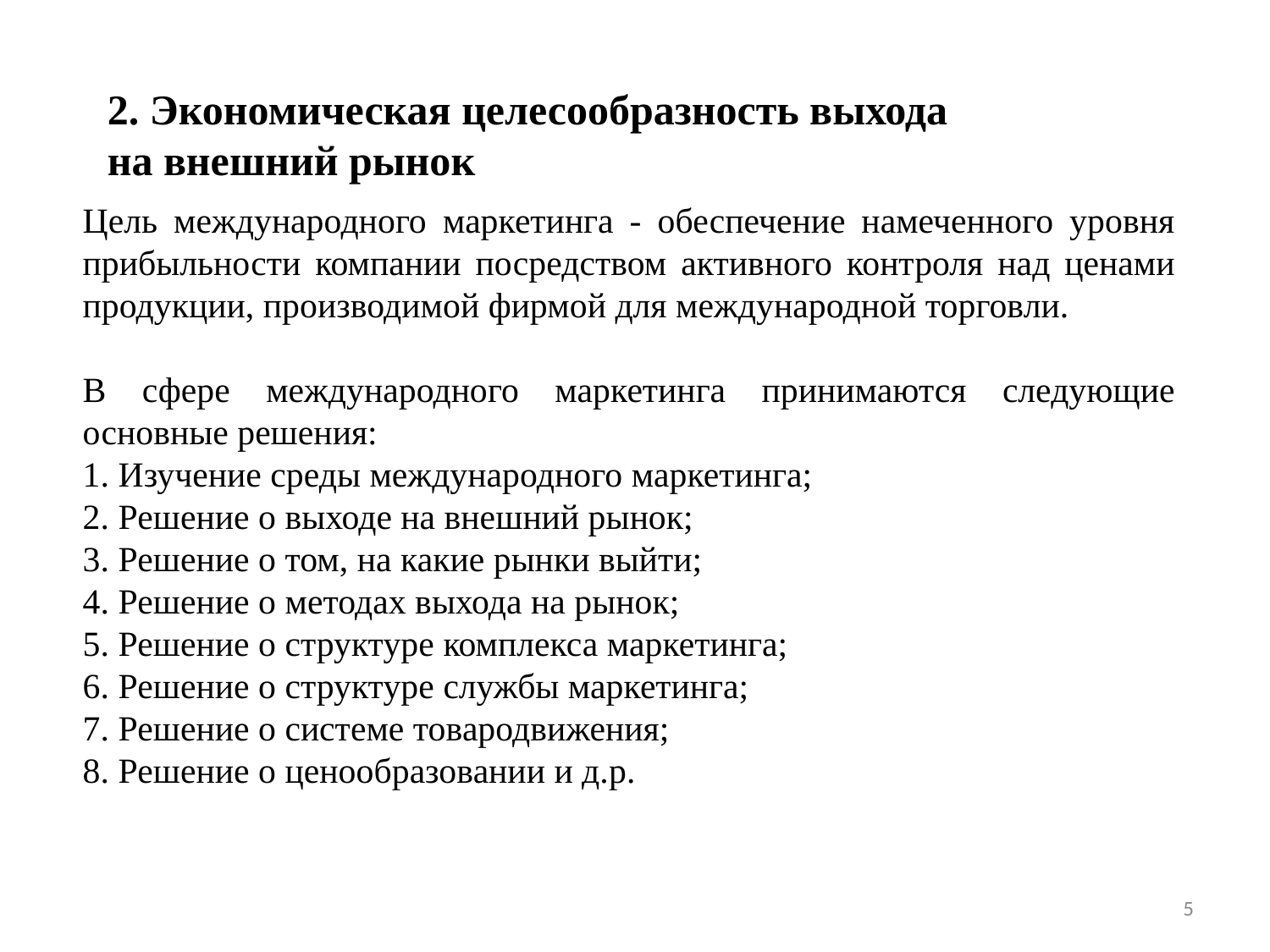

2. Экономическая целесообразность выхода
на внешний рынок
Цель международного маркетинга - обеспечение намеченного уровня прибыльности компании посредством активного контроля над ценами продукции, производимой фирмой для международной торговли.

В сфере международного маркетинга принимаются следующие основные решения:
1. Изучение среды международного маркетинга;
2. Решение о выходе на внешний рынок;
3. Решение о том, на какие рынки выйти;
4. Решение о методах выхода на рынок;
5. Решение о структуре комплекса маркетинга;
6. Решение о структуре службы маркетинга;
7. Решение о системе товародвижения;
8. Решение о ценообразовании и д.р.
5